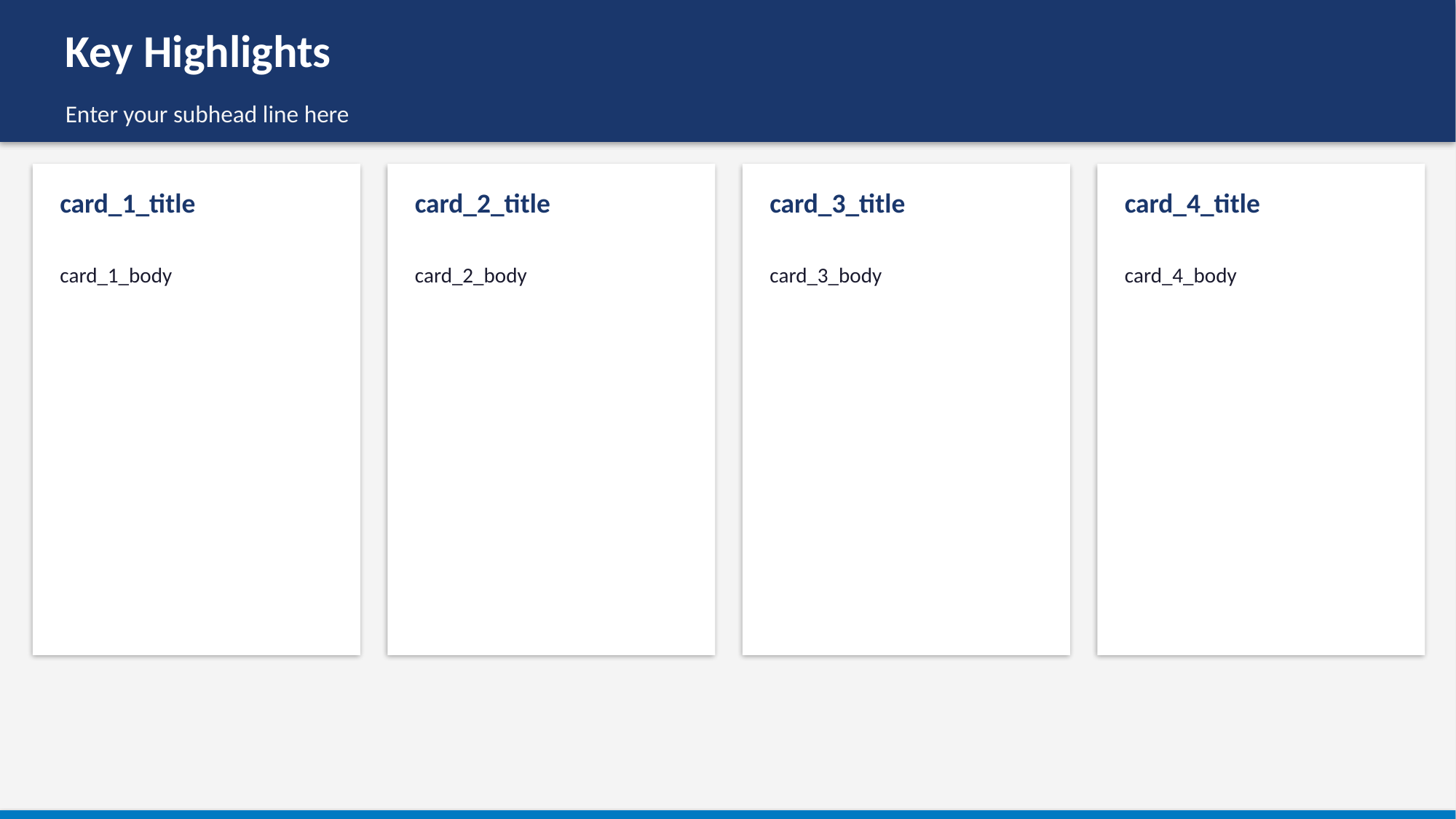

Key Highlights
Enter your subhead line here

card_1_title
card_2_title
card_3_title
card_4_title
card_1_body
card_2_body
card_3_body
card_4_body